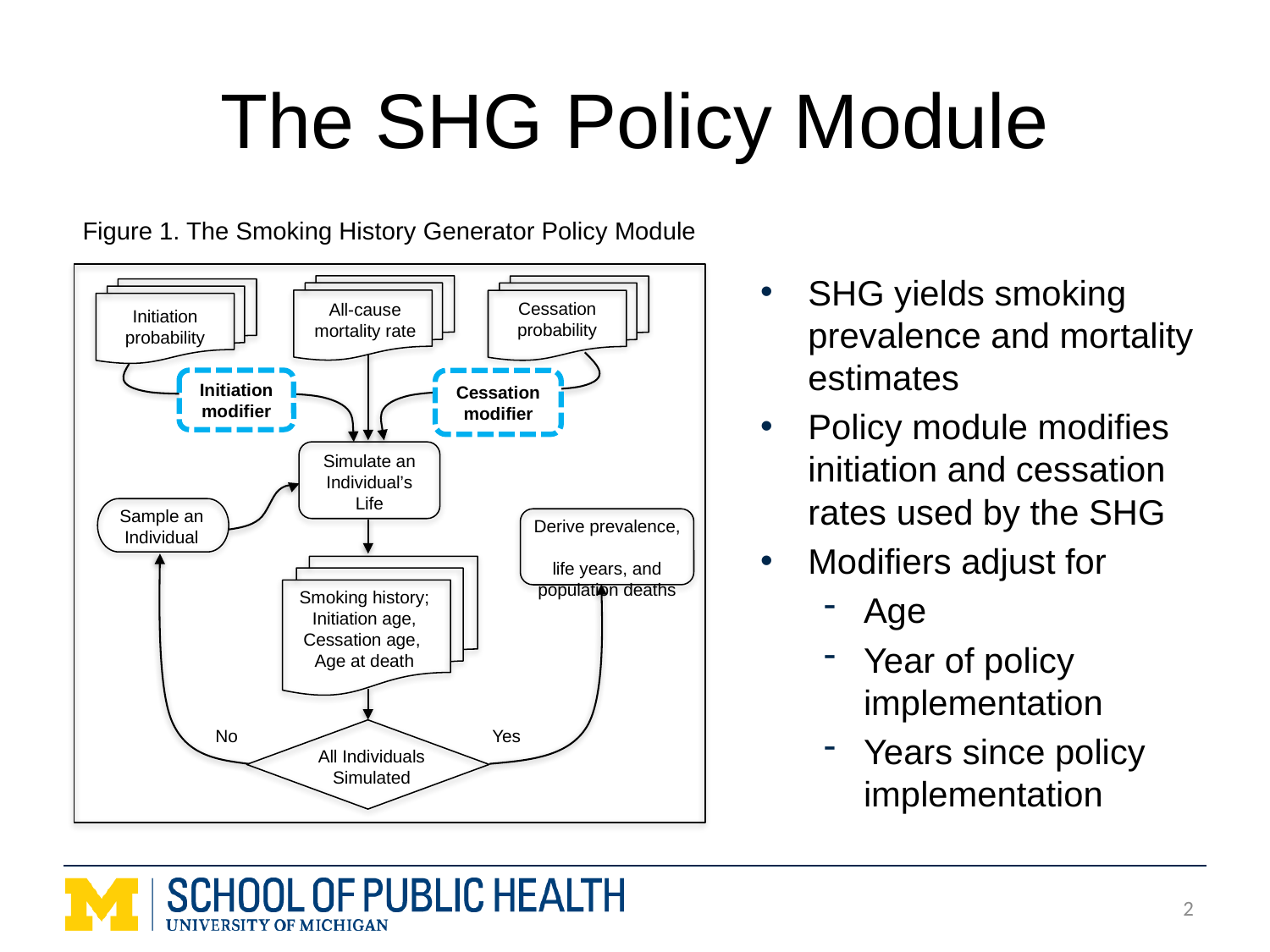

# The SHG Policy Module
Figure 1. The Smoking History Generator Policy Module

SHG yields smoking prevalence and mortality estimates
Policy module modifies initiation and cessation rates used by the SHG
Modifiers adjust for
Age
Year of policy implementation
Years since policy implementation

Cessation probability

Initiation probability
All-cause mortality rate

Initiation modifier
Cessation modifier

Simulate an
Individual’s
Life

Sample an
Individual

Derive prevalence,
life years, and population deaths

Smoking history;
Initiation age,
Cessation age,
Age at death

No
Yes

All Individuals
Simulated
2